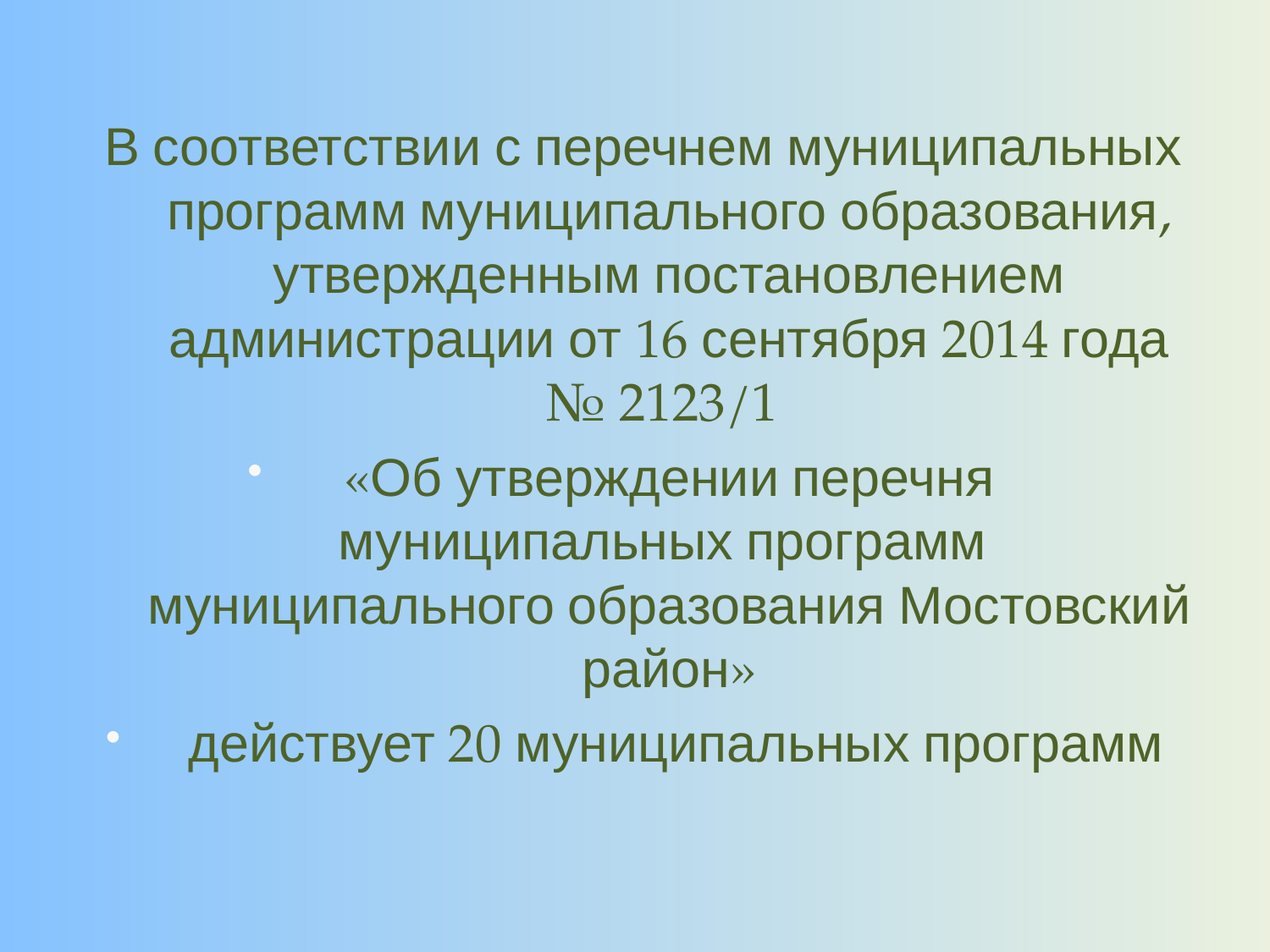

В соответствии с перечнем муниципальных программ муниципального образования, утвержденным постановлением администрации от 16 сентября 2014 года № 2123/1
«Об утверждении перечня муниципальных программ  муниципального образования Мостовский район»
 действует 20 муниципальных программ